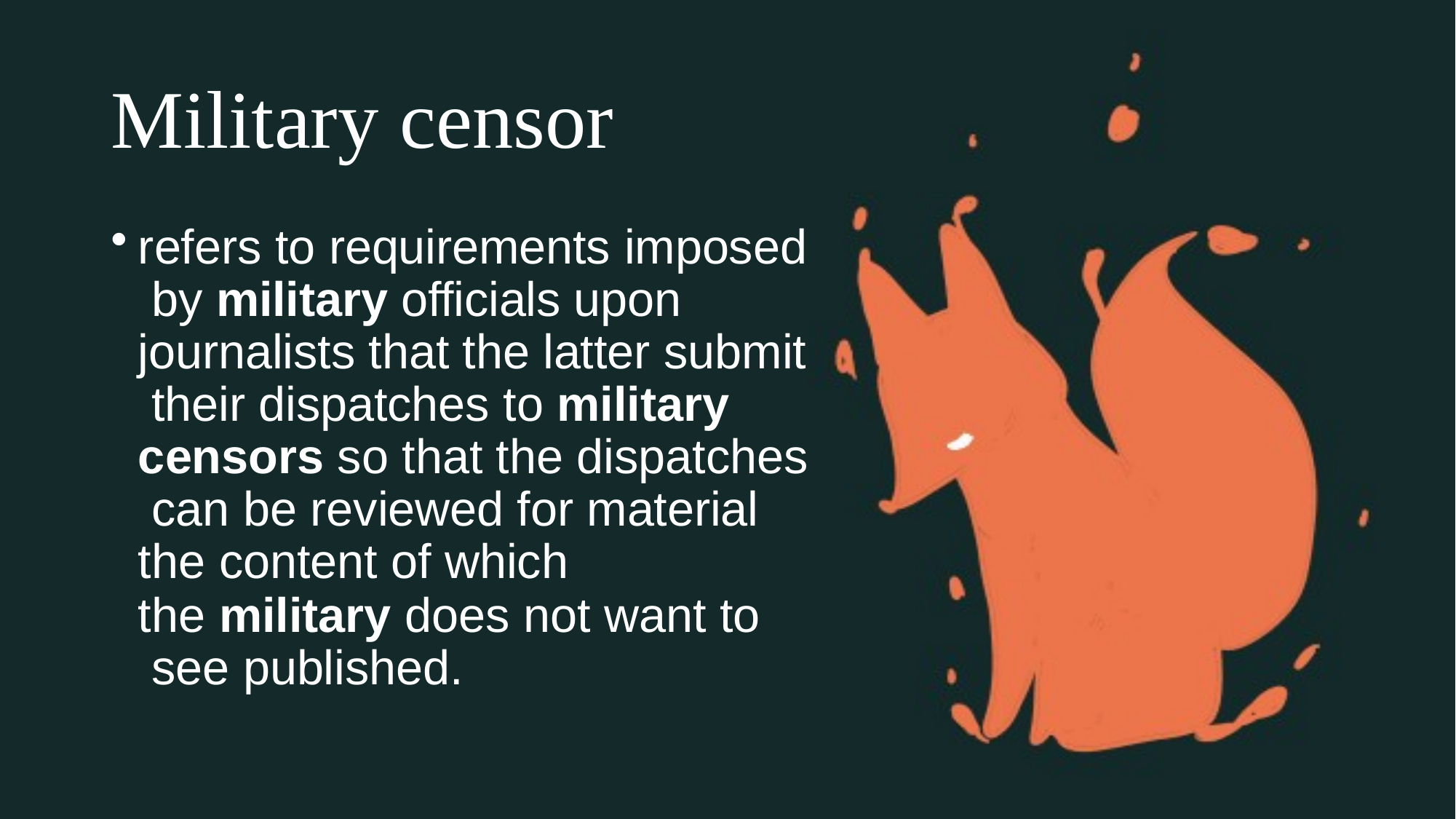

# Military censor
refers to requirements imposed  by military officials upon  journalists that the latter submit  their dispatches to military  censors so that the dispatches  can be reviewed for material  the content of which
the military does not want to  see published.